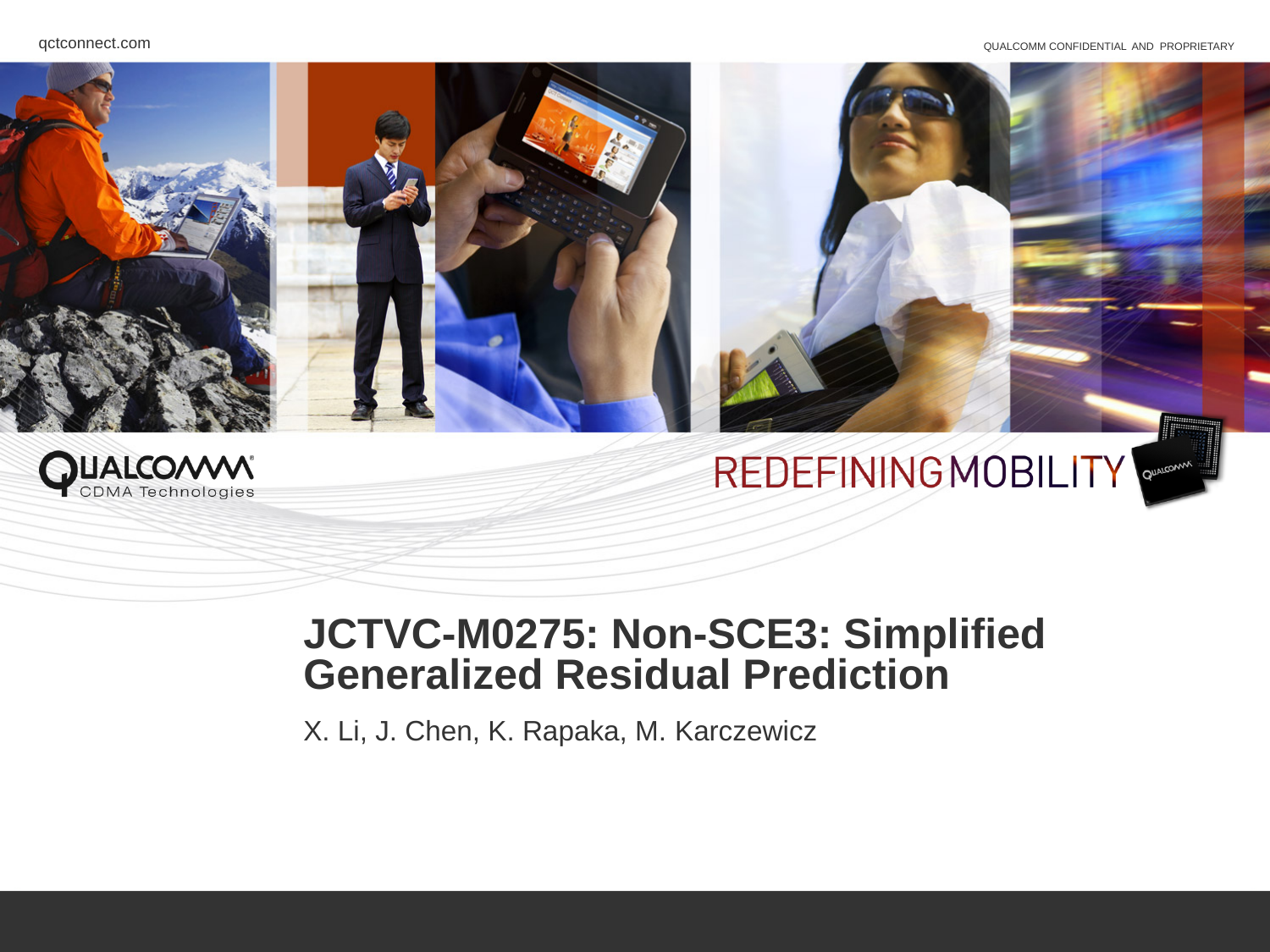

# JCTVC-M0275: Non-SCE3: Simplified Generalized Residual Prediction
X. Li, J. Chen, K. Rapaka, M. Karczewicz